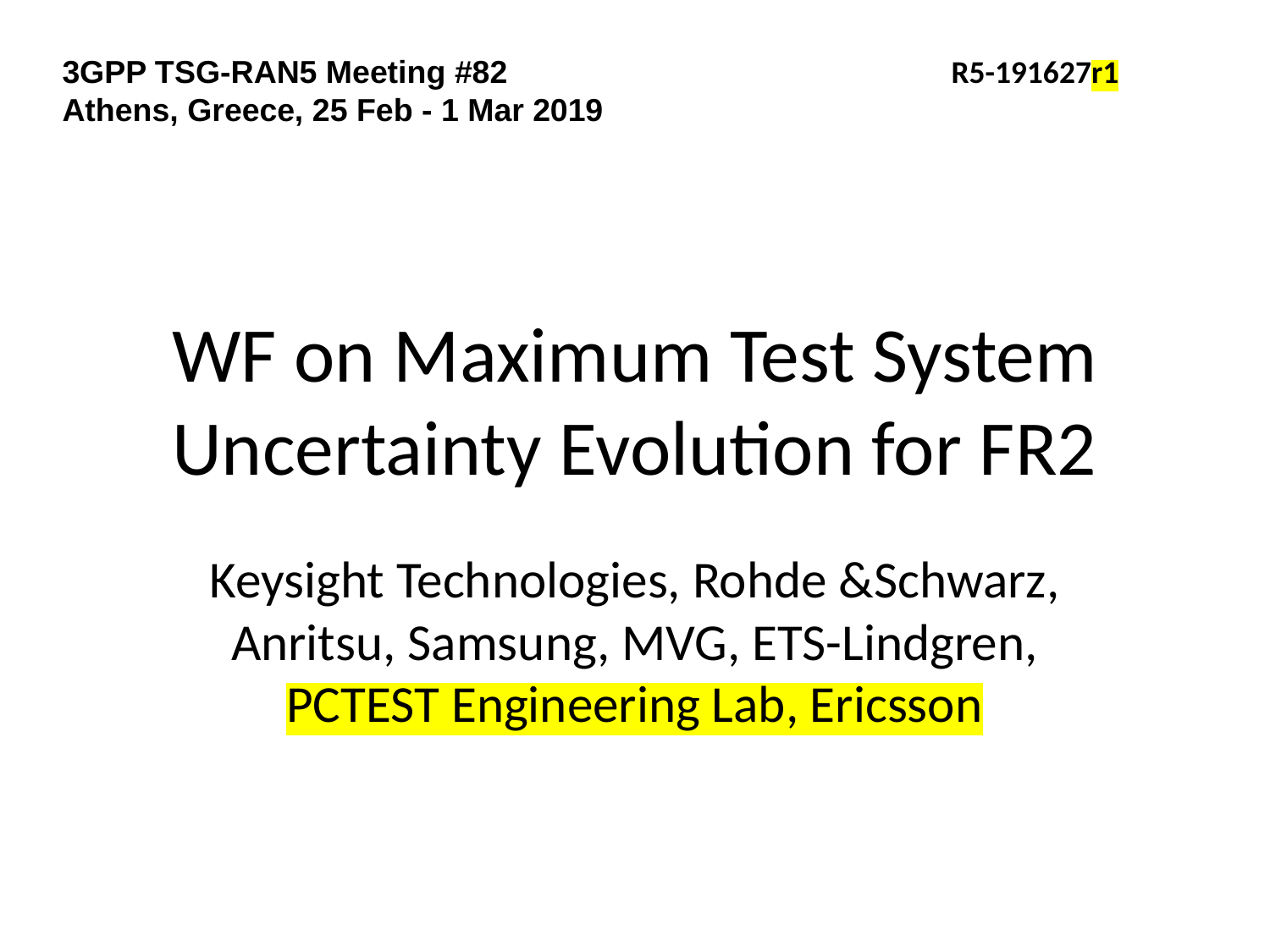

3GPP TSG-RAN5 Meeting #82			R5-191627r1
Athens, Greece, 25 Feb - 1 Mar 2019
# WF on Maximum Test System Uncertainty Evolution for FR2
Keysight Technologies, Rohde &Schwarz, Anritsu, Samsung, MVG, ETS-Lindgren, PCTEST Engineering Lab, Ericsson